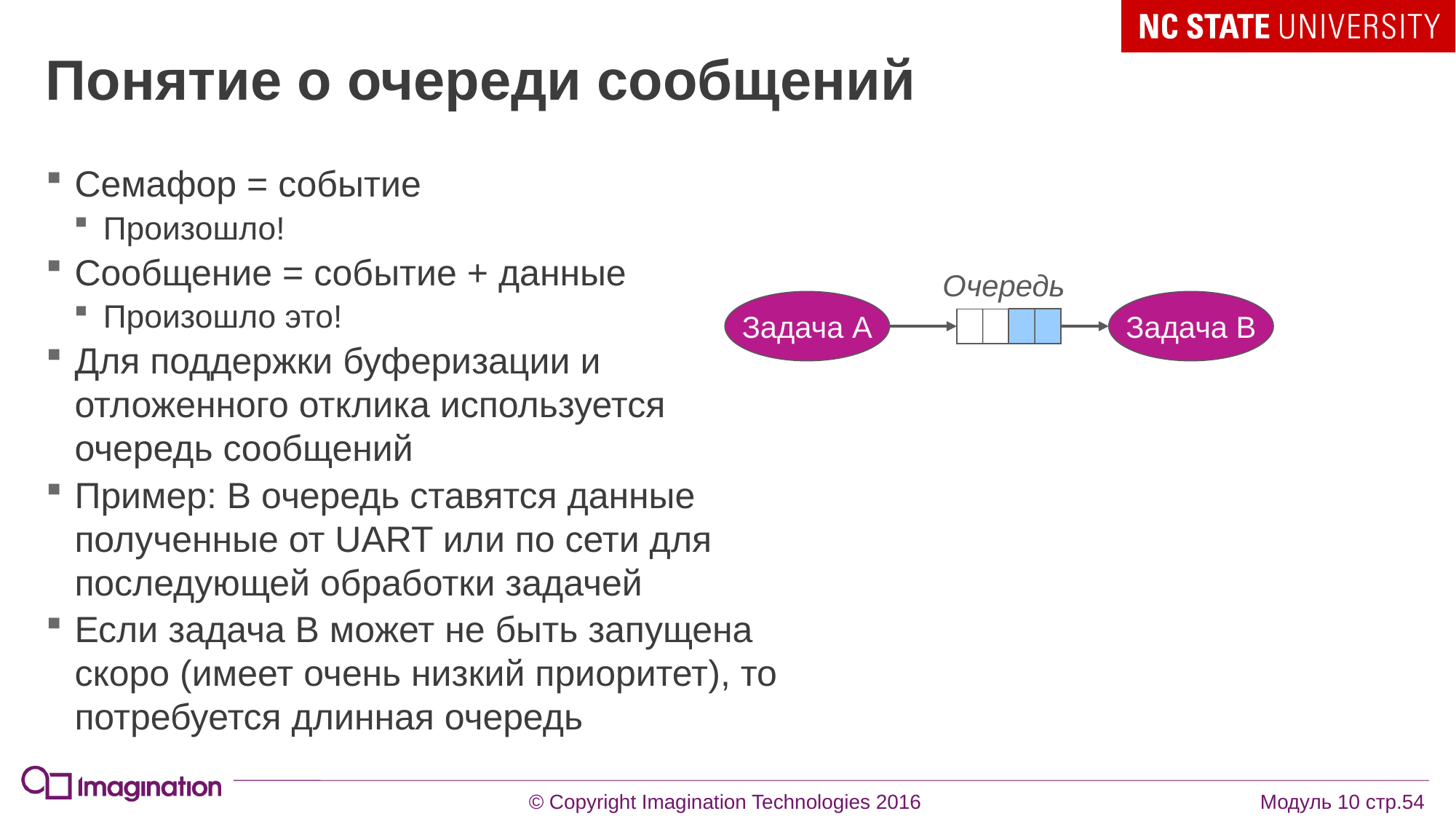

# Понятие о очереди сообщений

Семафор = событие
Произошло!
Сообщение = событие + данные
Произошло это!
Для поддержки буферизации и отложенного отклика используется очередь сообщений
Пример: В очередь ставятся данные полученные от UART или по сети для последующей обработки задачей
Если задача B может не быть запущена скоро (имеет очень низкий приоритет), то потребуется длинная очередь
Очередь

Задача A
Задача B